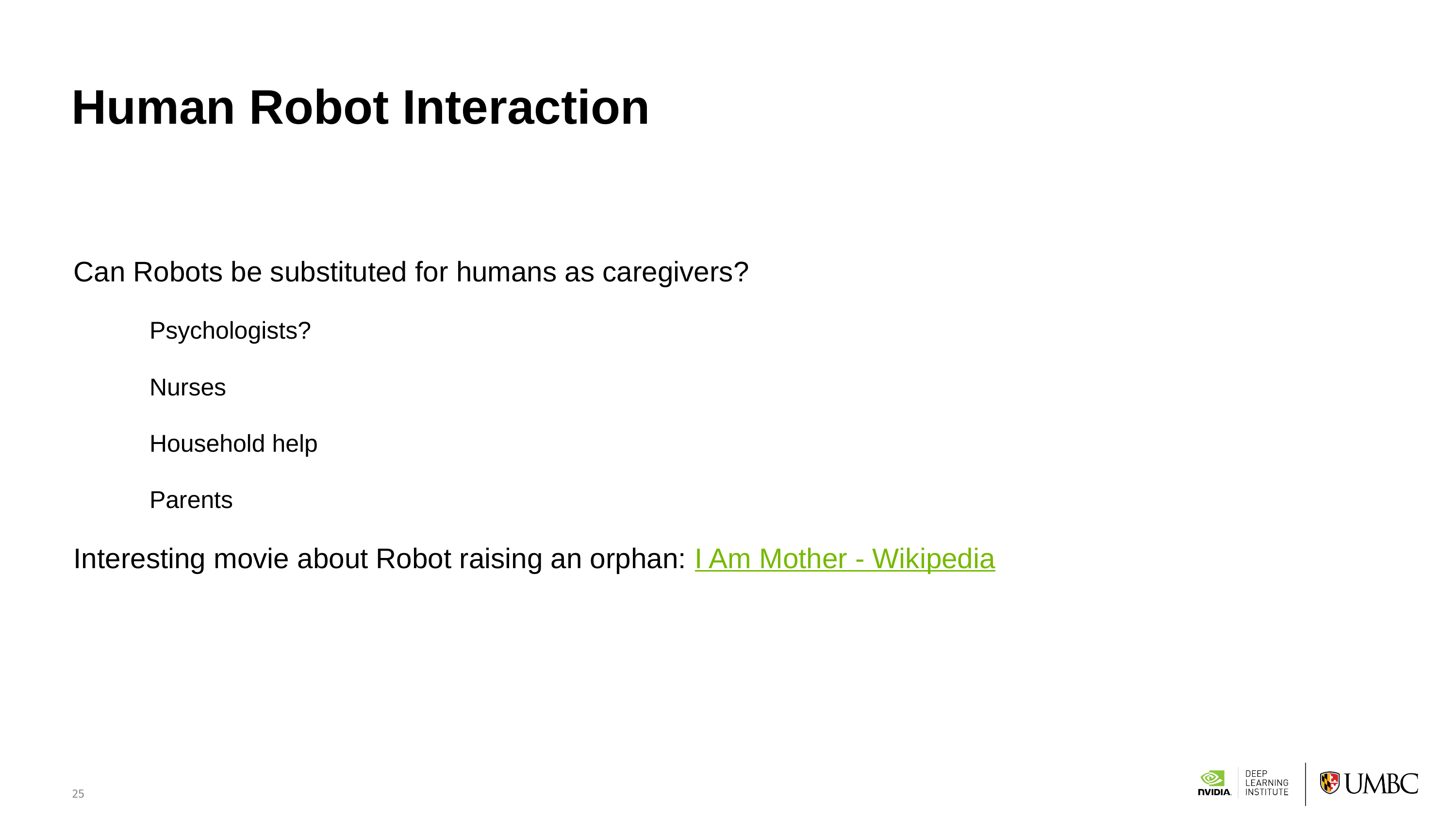

# Human Robot Interaction
Can Robots be substituted for humans as caregivers?
Psychologists?
Nurses
Household help
Parents
Interesting movie about Robot raising an orphan: I Am Mother - Wikipedia